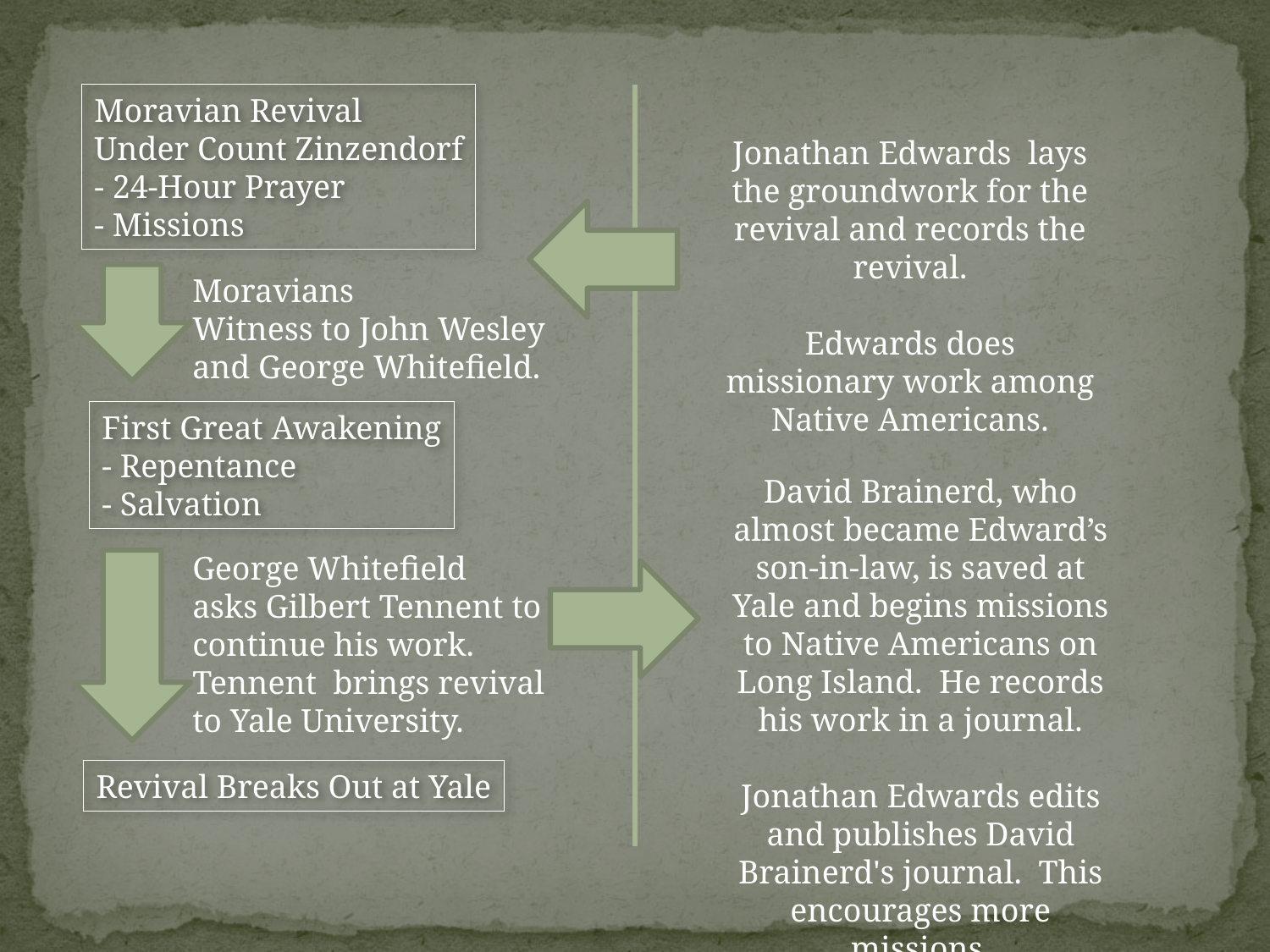

Moravian Revival
Under Count Zinzendorf
- 24-Hour Prayer
- Missions
Jonathan Edwards  lays the groundwork for the revival and records the revival.

Edwards does missionary work among Native Americans.

Moravians
Witness to John Wesley and George Whitefield.

First Great Awakening
- Repentance
- Salvation
David Brainerd, who almost became Edward’s son-in-law, is saved at Yale and begins missions to Native Americans on Long Island.  He records his work in a journal.

Jonathan Edwards edits and publishes David Brainerd's journal.  This encourages more missions.
George Whitefield
asks Gilbert Tennent to
continue his work.  Tennent  brings revival to Yale University.

Revival Breaks Out at Yale